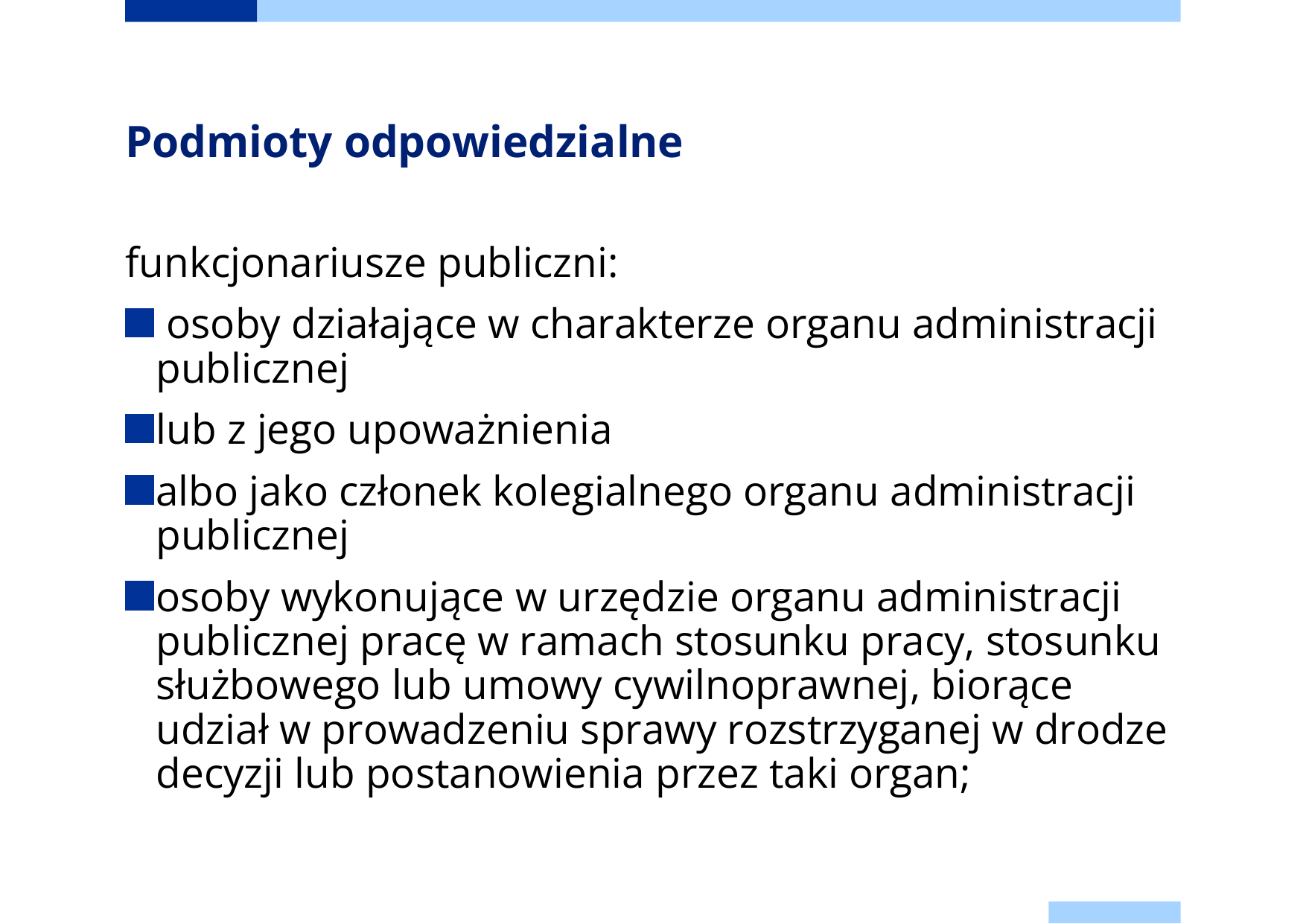

# Podmioty odpowiedzialne
funkcjonariusze publiczni:
 osoby działające w charakterze organu administracji publicznej
lub z jego upoważnienia
albo jako członek kolegialnego organu administracji publicznej
osoby wykonujące w urzędzie organu administracji publicznej pracę w ramach stosunku pracy, stosunku służbowego lub umowy cywilnoprawnej, biorące udział w prowadzeniu sprawy rozstrzyganej w drodze decyzji lub postanowienia przez taki organ;